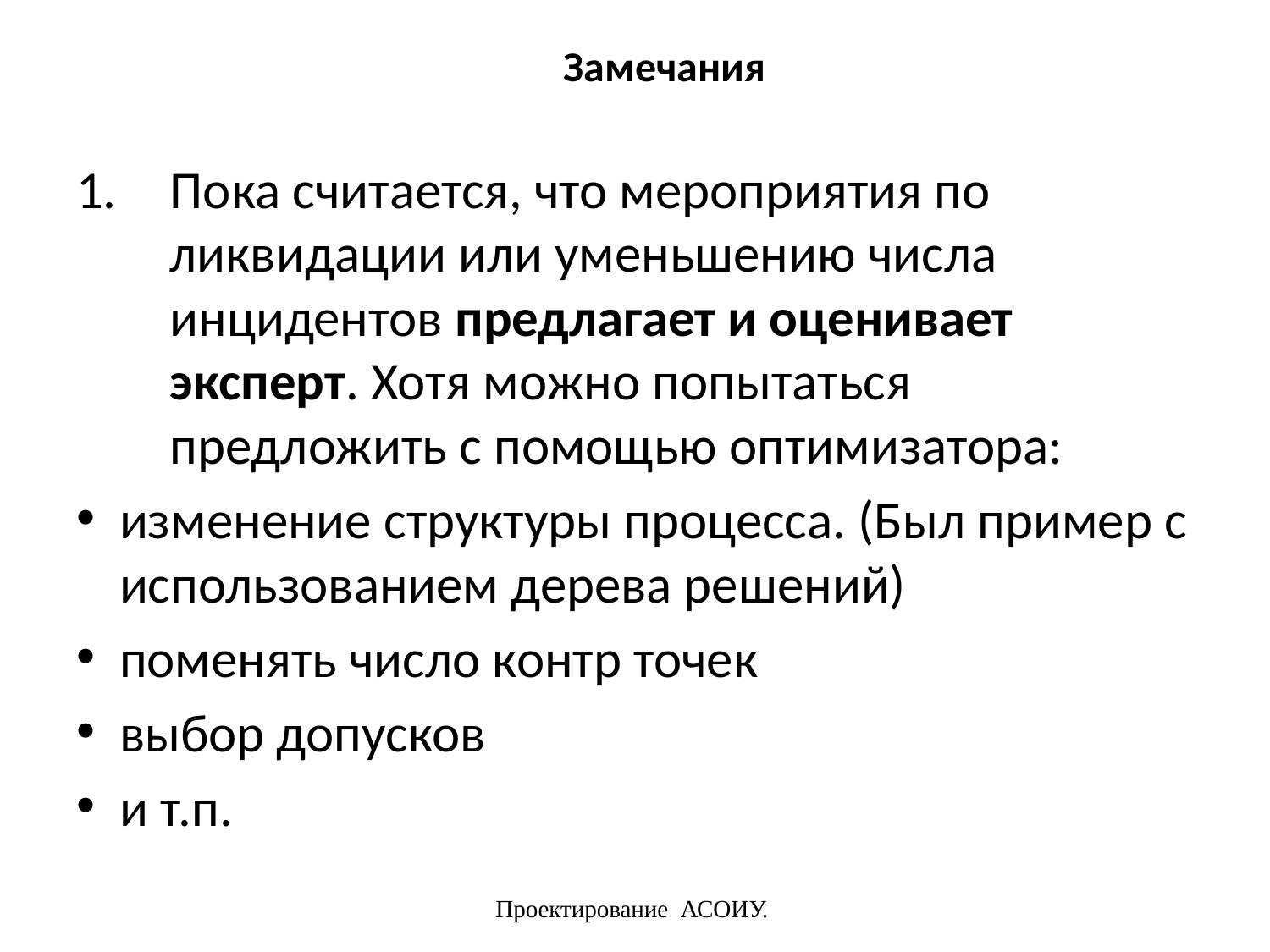

# Замечания
Пока считается, что мероприятия по ликвидации или уменьшению числа инцидентов предлагает и оценивает  эксперт. Хотя можно попытаться предложить с помощью оптимизатора:
изменение структуры процесса. (Был пример с использованием дерева решений)
поменять число контр точек
выбор допусков
и т.п.
Проектирование  АСОИУ.